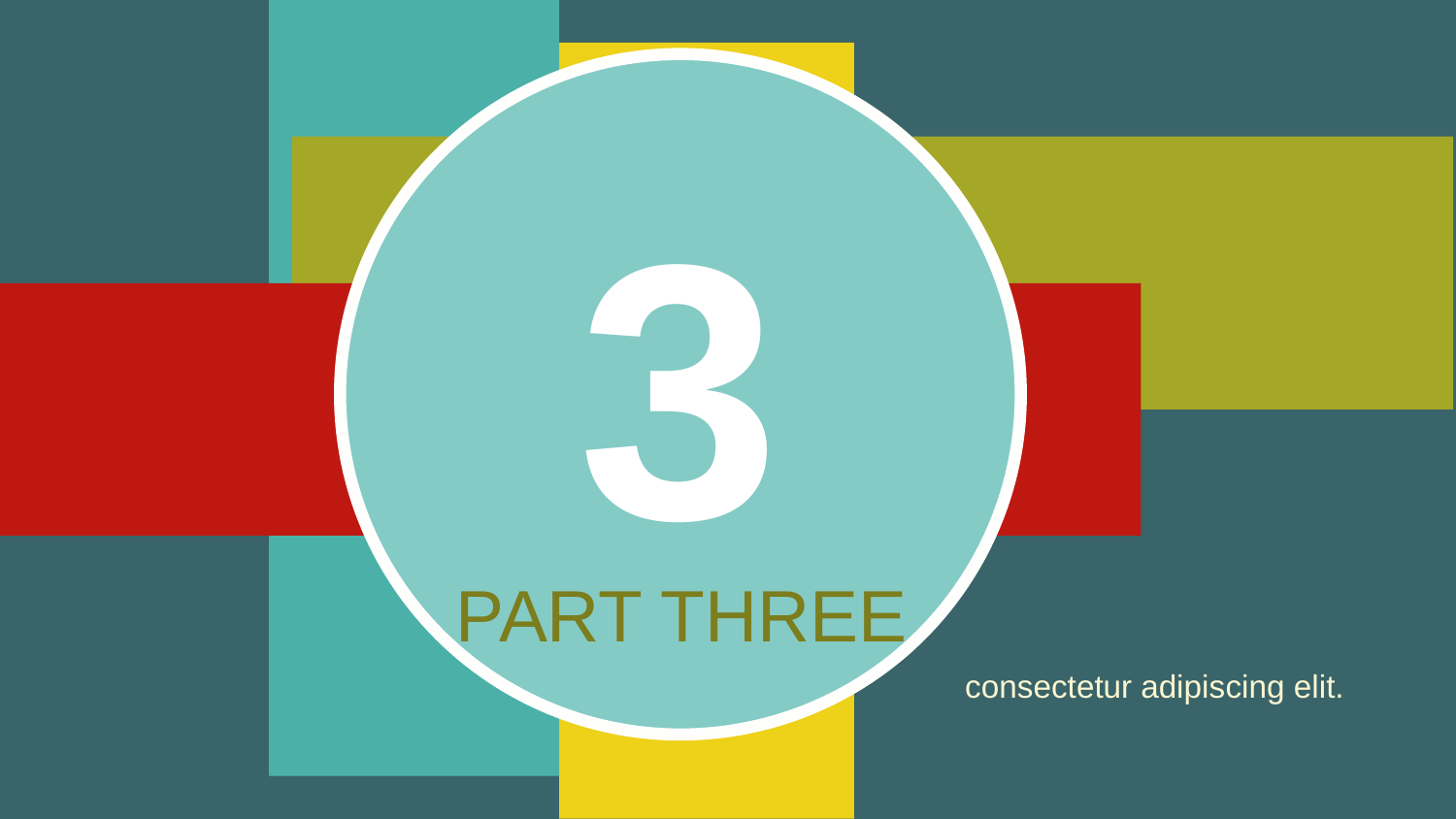

`

3

PART THREE
consectetur adipiscing elit.